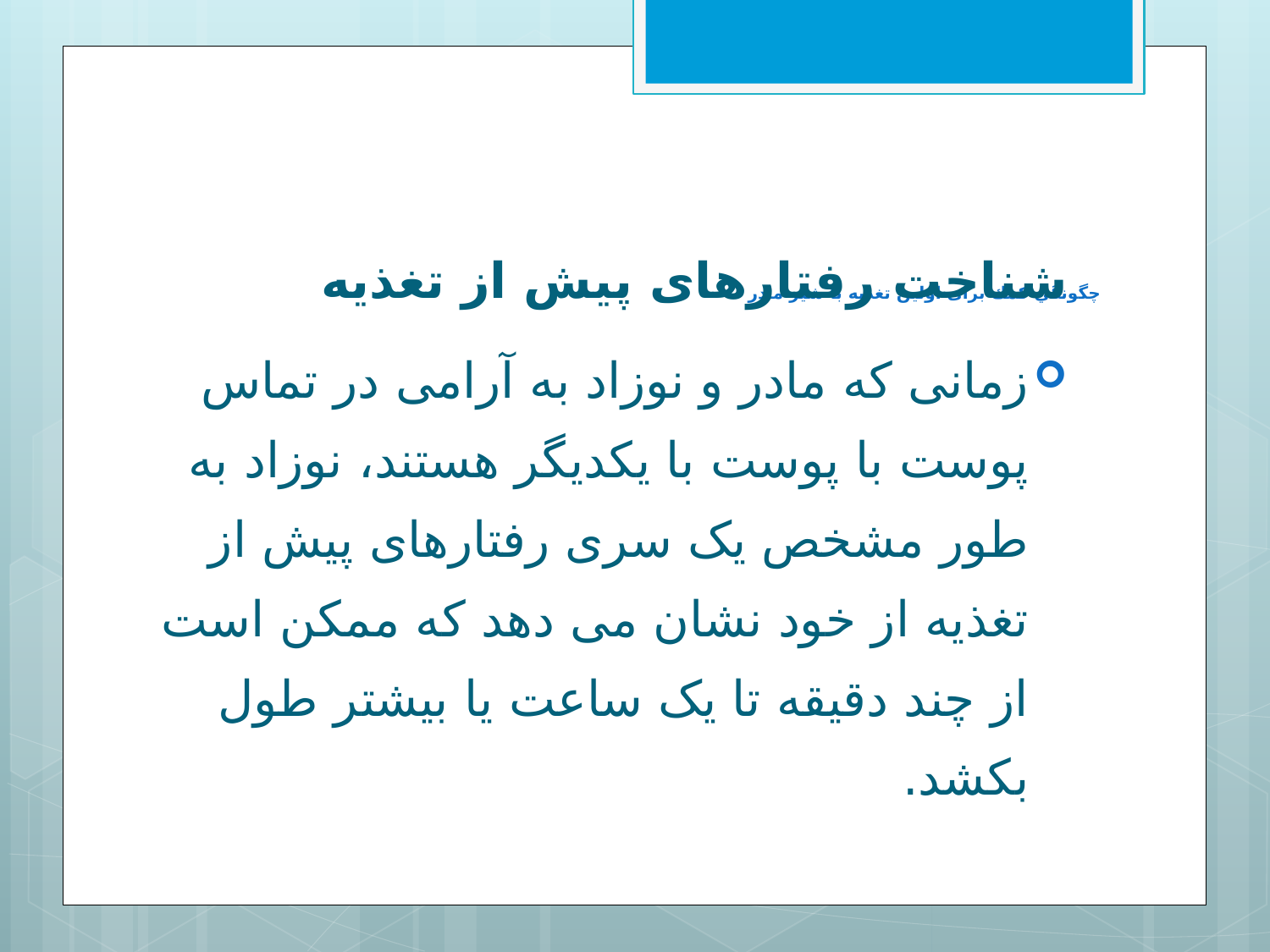

شناخت رفتارهای پیش از تغذیه
زمانی که مادر و نوزاد به آرامی در تماس پوست با پوست با یکدیگر هستند، نوزاد به طور مشخص یک سری رفتارهای پیش از تغذیه از خود نشان می دهد که ممکن است از چند دقیقه تا یک ساعت یا بیشتر طول بکشد.
# چگونگي كمك برای اولین تغذیه با شیر مادر